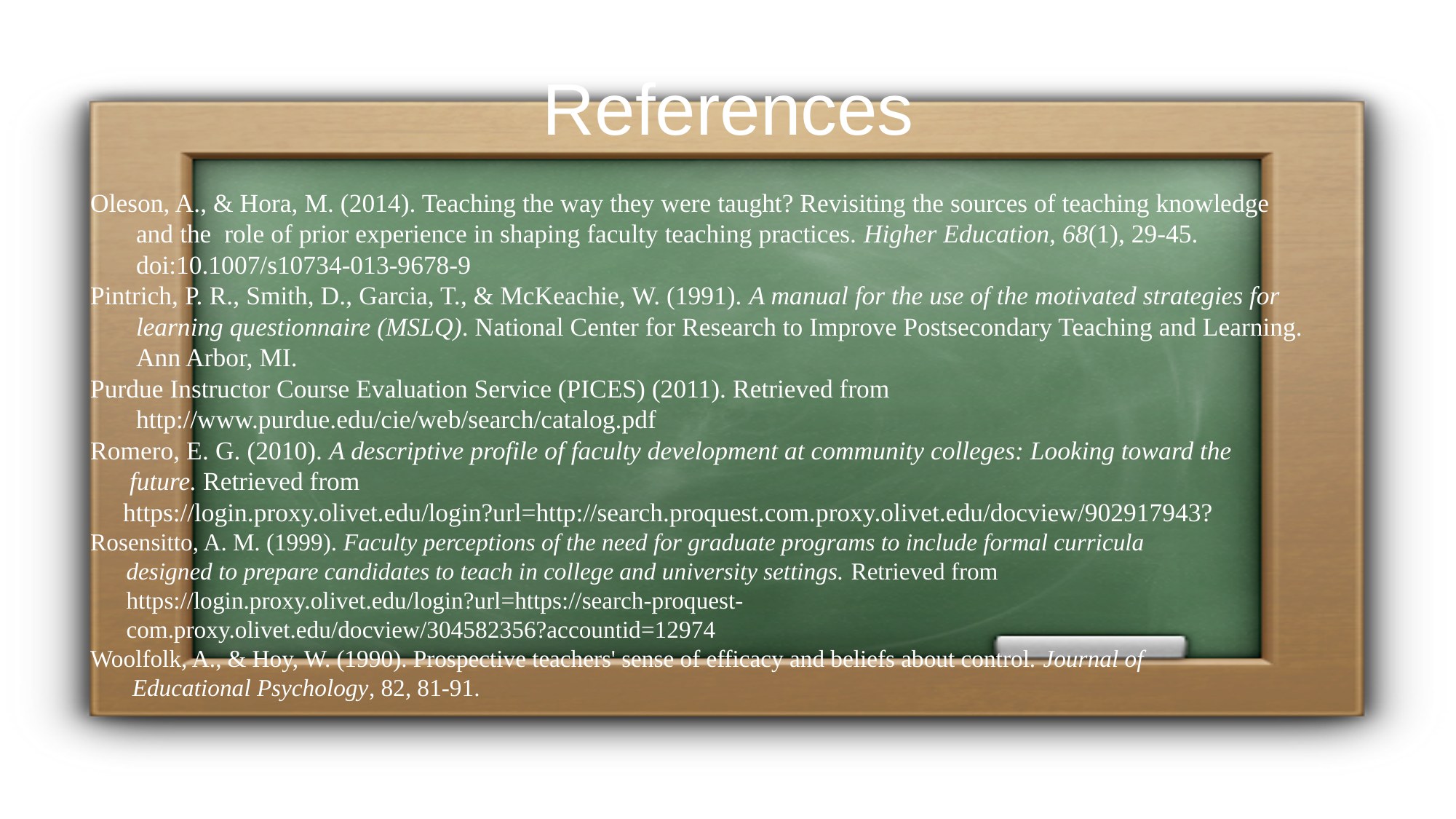

# References
Oleson, A., & Hora, M. (2014). Teaching the way they were taught? Revisiting the sources of teaching knowledge
       and the  role of prior experience in shaping faculty teaching practices. Higher Education, 68(1), 29-45.
       doi:10.1007/s10734-013-9678-9
Pintrich, P. R., Smith, D., Garcia, T., & McKeachie, W. (1991). A manual for the use of the motivated strategies for
       learning questionnaire (MSLQ). National Center for Research to Improve Postsecondary Teaching and Learning.
       Ann Arbor, MI.
Purdue Instructor Course Evaluation Service (PICES) (2011). Retrieved from
       http://www.purdue.edu/cie/web/search/catalog.pdf
Romero, E. G. (2010). A descriptive profile of faculty development at community colleges: Looking toward the
      future. Retrieved from
     https://login.proxy.olivet.edu/login?url=http://search.proquest.com.proxy.olivet.edu/docview/902917943?
Rosensitto, A. M. (1999). Faculty perceptions of the need for graduate programs to include formal curricula
      designed to prepare candidates to teach in college and university settings. Retrieved from
      https://login.proxy.olivet.edu/login?url=https://search-proquest-
      com.proxy.olivet.edu/docview/304582356?accountid=12974
Woolfolk, A., & Hoy, W. (1990). Prospective teachers' sense of efficacy and beliefs about control. Journal of
       Educational Psychology, 82, 81-91.